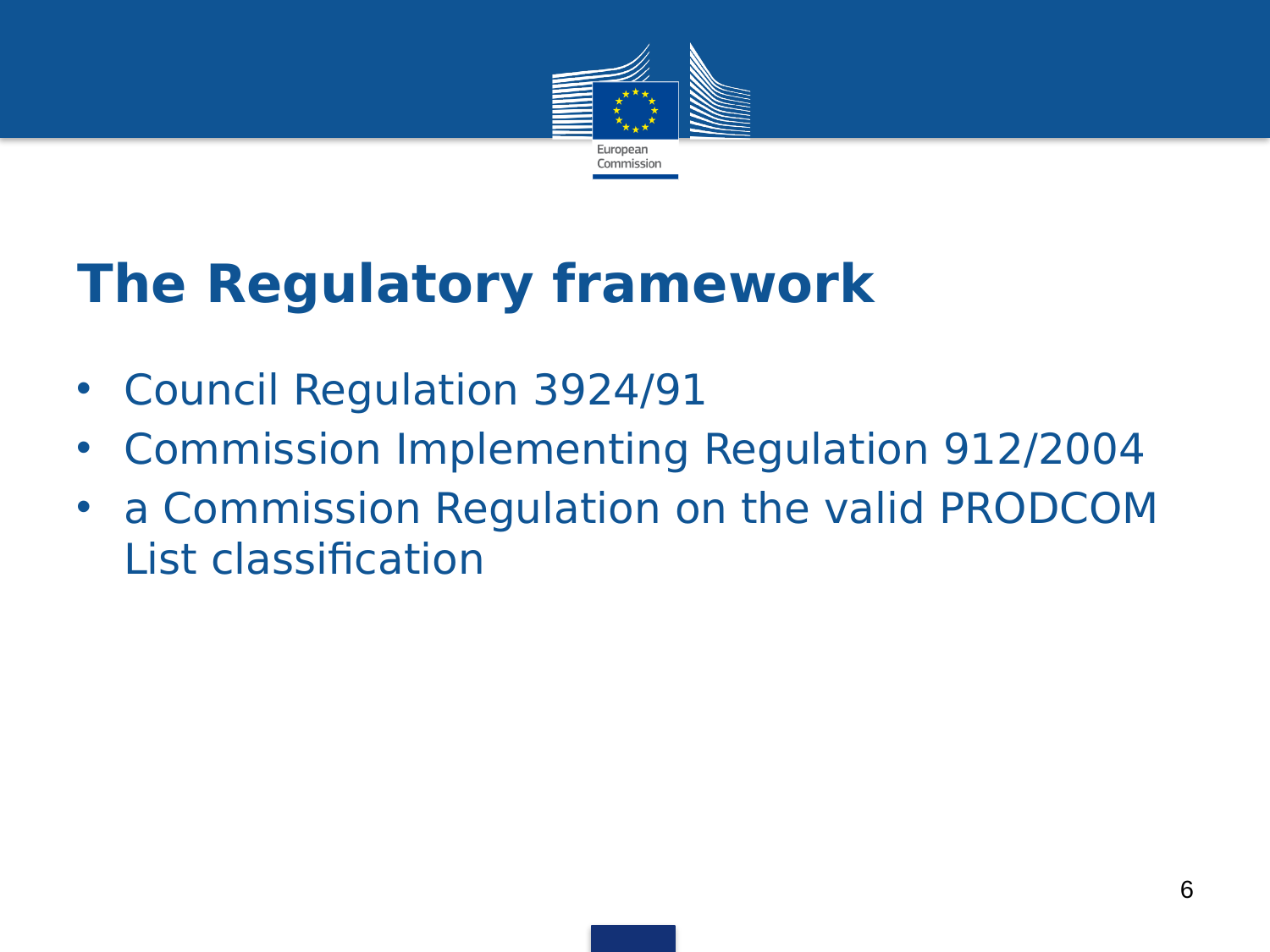

# The Regulatory framework
Council Regulation 3924/91
Commission Implementing Regulation 912/2004
a Commission Regulation on the valid PRODCOM List classification
6